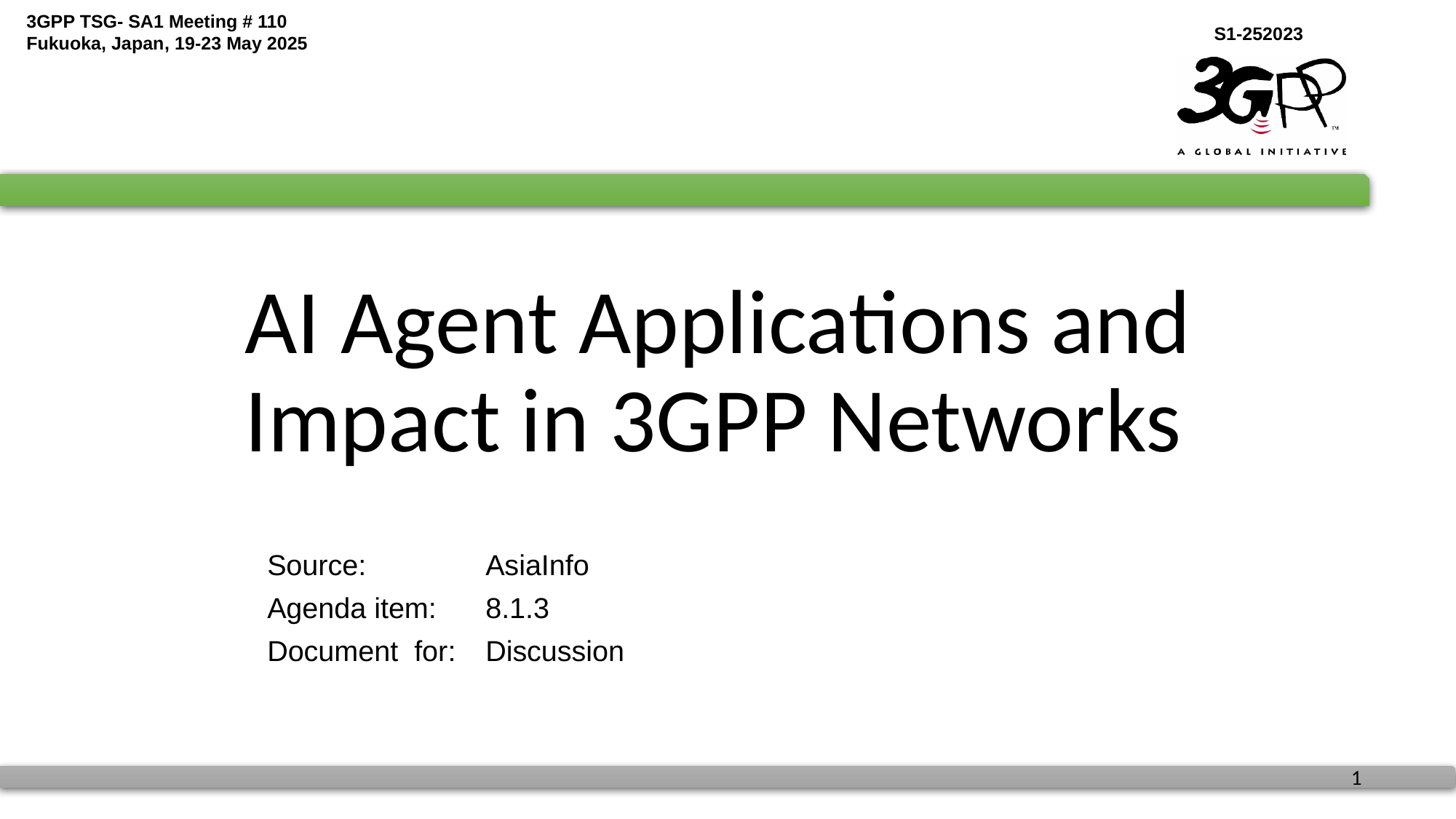

# AI Agent Applications and Impact in 3GPP Networks
Source: 		AsiaInfo
Agenda item:	8.1.3
Document  for:	Discussion